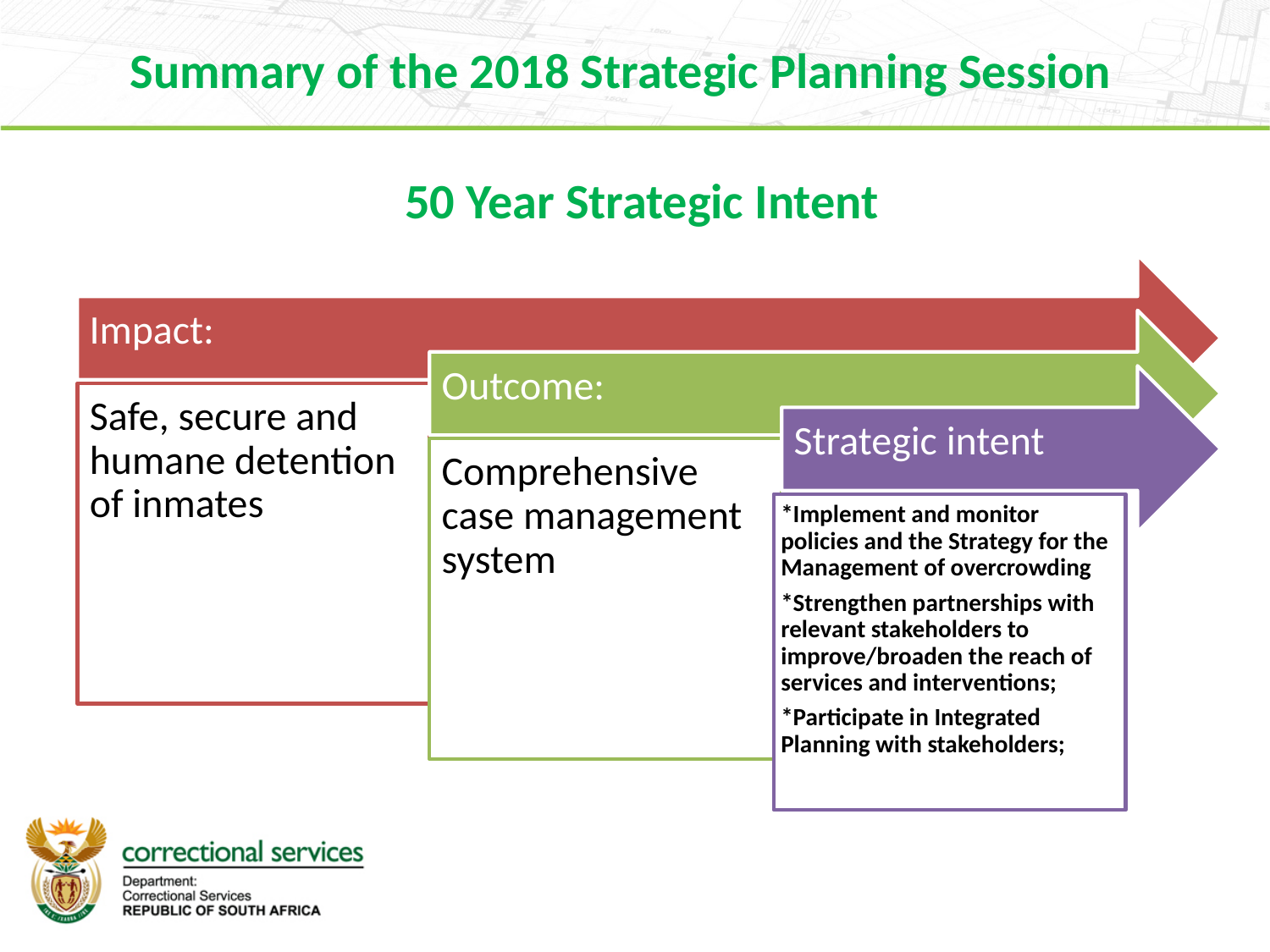

# Summary of the 2018 Strategic Planning Session
50 Year Strategic Intent
Impact:
Safe, secure and humane detention of inmates

Outcome:
Comprehensive case management system

Strategic intent
*Implement and monitor policies and the Strategy for the Management of overcrowding
*Strengthen partnerships with relevant stakeholders to improve/broaden the reach of services and interventions;
*Participate in Integrated Planning with stakeholders;
*Implementation of advanced technology in collaboration with JCPS and SAPS